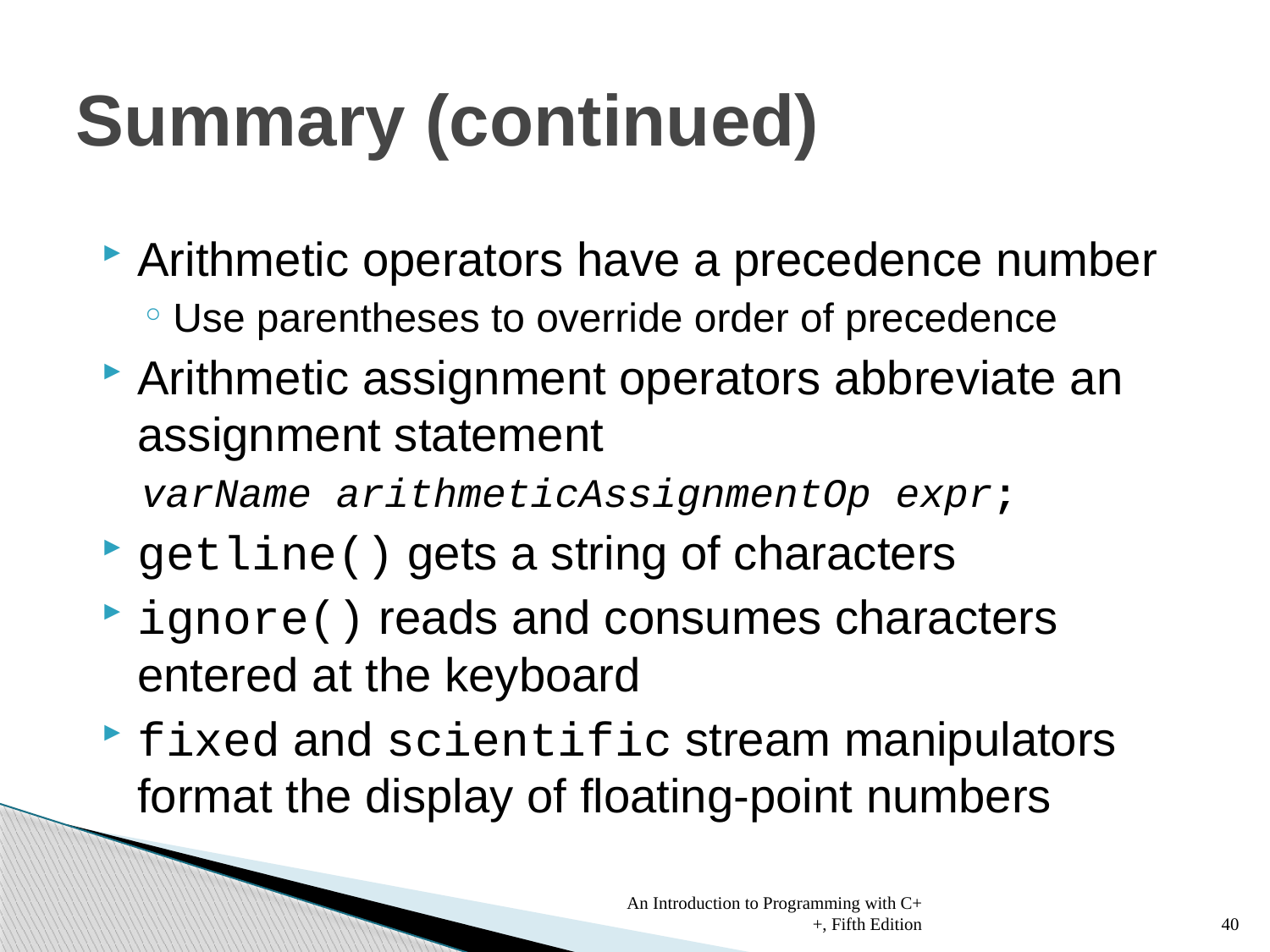

# Summary (continued)
Arithmetic operators have a precedence number
Use parentheses to override order of precedence
Arithmetic assignment operators abbreviate an assignment statement
varName arithmeticAssignmentOp expr;
getline() gets a string of characters
ignore() reads and consumes characters entered at the keyboard
fixed and scientific stream manipulators format the display of floating-point numbers
An Introduction to Programming with C++, Fifth Edition
40